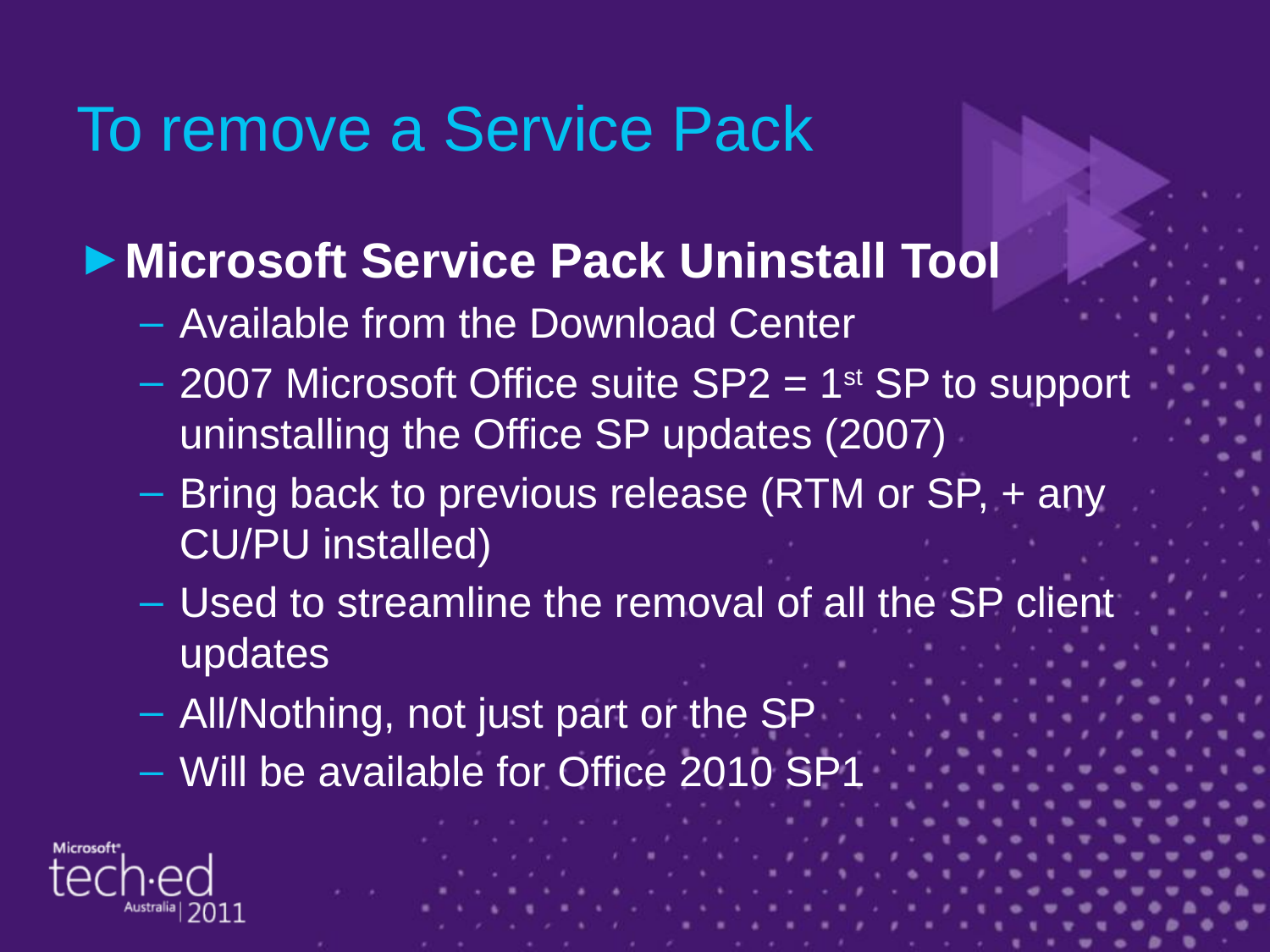

# To remove a Service Pack
Microsoft Service Pack Uninstall Tool
Available from the Download Center
2007 Microsoft Office suite SP2 = 1st SP to support uninstalling the Office SP updates (2007)
Bring back to previous release (RTM or SP, + any CU/PU installed)
Used to streamline the removal of all the SP client updates
All/Nothing, not just part or the SP
Will be available for Office 2010 SP1